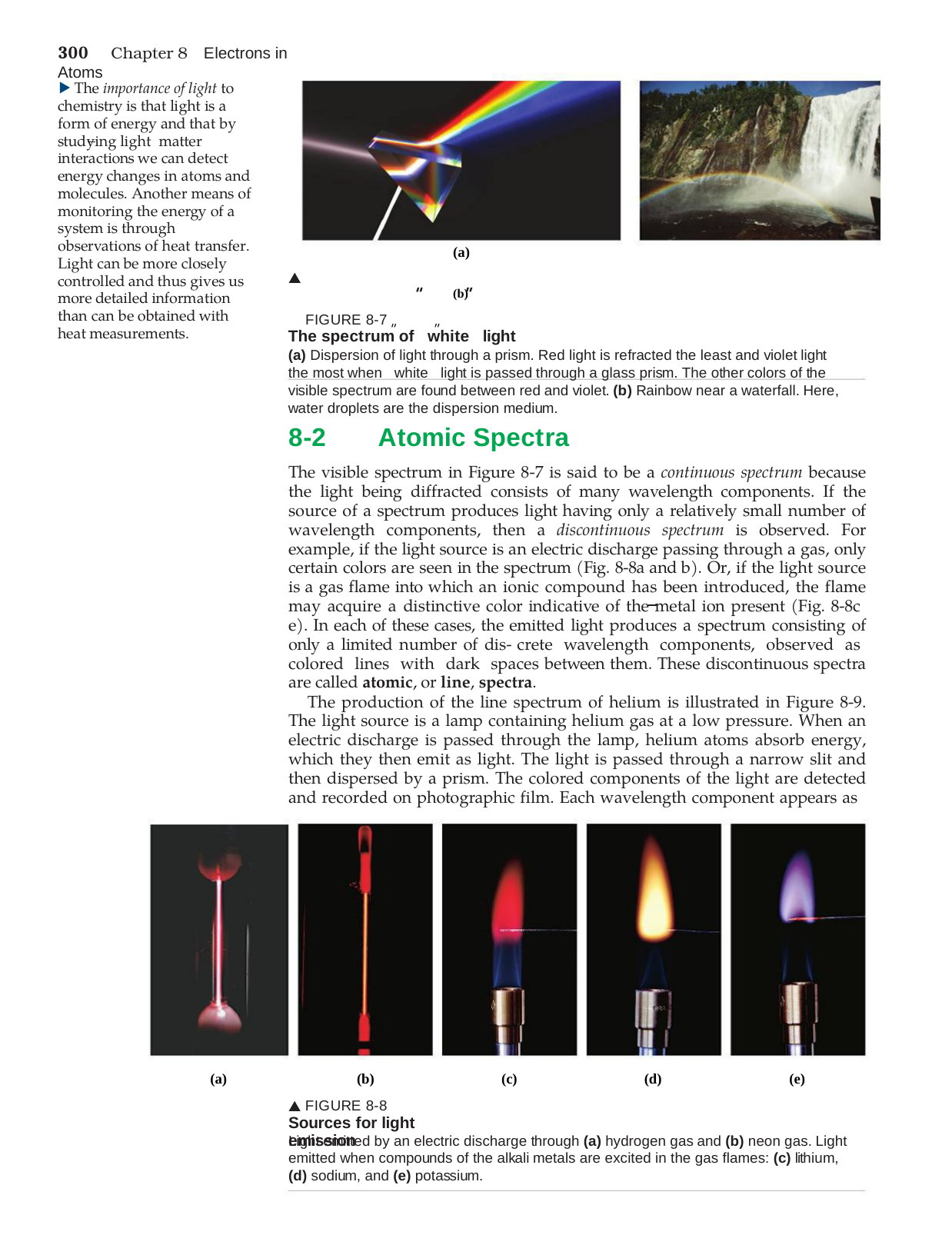

300	Chapter 8	Electrons in Atoms
The importance of light to chemistry is that light is a form of energy and that by studying light  matter interactions we can detect energy changes in atoms and molecules. Another means of monitoring the energy of a system is through observations of heat transfer. Light can be more closely controlled and thus gives us more detailed information than can be obtained with   heat measurements.

(a)	(b)
 FIGURE 8-7
The spectrum of   white   light
(a) Dispersion of light through a prism. Red light is refracted the least and violet light the most when   white   light is passed through a glass prism. The other colors of the visible spectrum are found between red and violet. (b) Rainbow near a waterfall. Here, water droplets are the dispersion medium.

8-2       Atomic Spectra
The visible spectrum in Figure 8-7 is said to be a continuous spectrum because the light being diffracted consists of many wavelength components. If the source of a spectrum produces light having only a relatively small number of wavelength components, then a discontinuous spectrum is observed. For example, if the light source is an electric discharge passing through a gas, only certain colors are seen in the spectrum (Fig. 8-8a and b). Or, if the light source is a gas flame into which an ionic compound has been introduced, the flame may acquire a distinctive color indicative of the metal ion present (Fig. 8-8c  e). In each of these cases, the emitted light produces a spectrum consisting of only a limited number of dis- crete  wavelength  components,  observed  as  colored  lines  with  dark  spaces between them. These discontinuous spectra are called atomic, or line, spectra.
The production of the line spectrum of helium is illustrated in Figure 8-9. The light source is a lamp containing helium gas at a low pressure. When an electric discharge is passed through the lamp, helium atoms absorb energy, which they then emit as light. The light is passed through a narrow slit and then dispersed by a prism. The colored components of the light are detected and recorded on photographic film. Each wavelength component appears as

(a)
(b)
 FIGURE 8-8
Sources for light emission
(c)
(d)
(e)

Light emitted by an electric discharge through (a) hydrogen gas and (b) neon gas. Light emitted when compounds of the alkali metals are excited in the gas flames: (c) lithium,
(d) sodium, and (e) potassium.